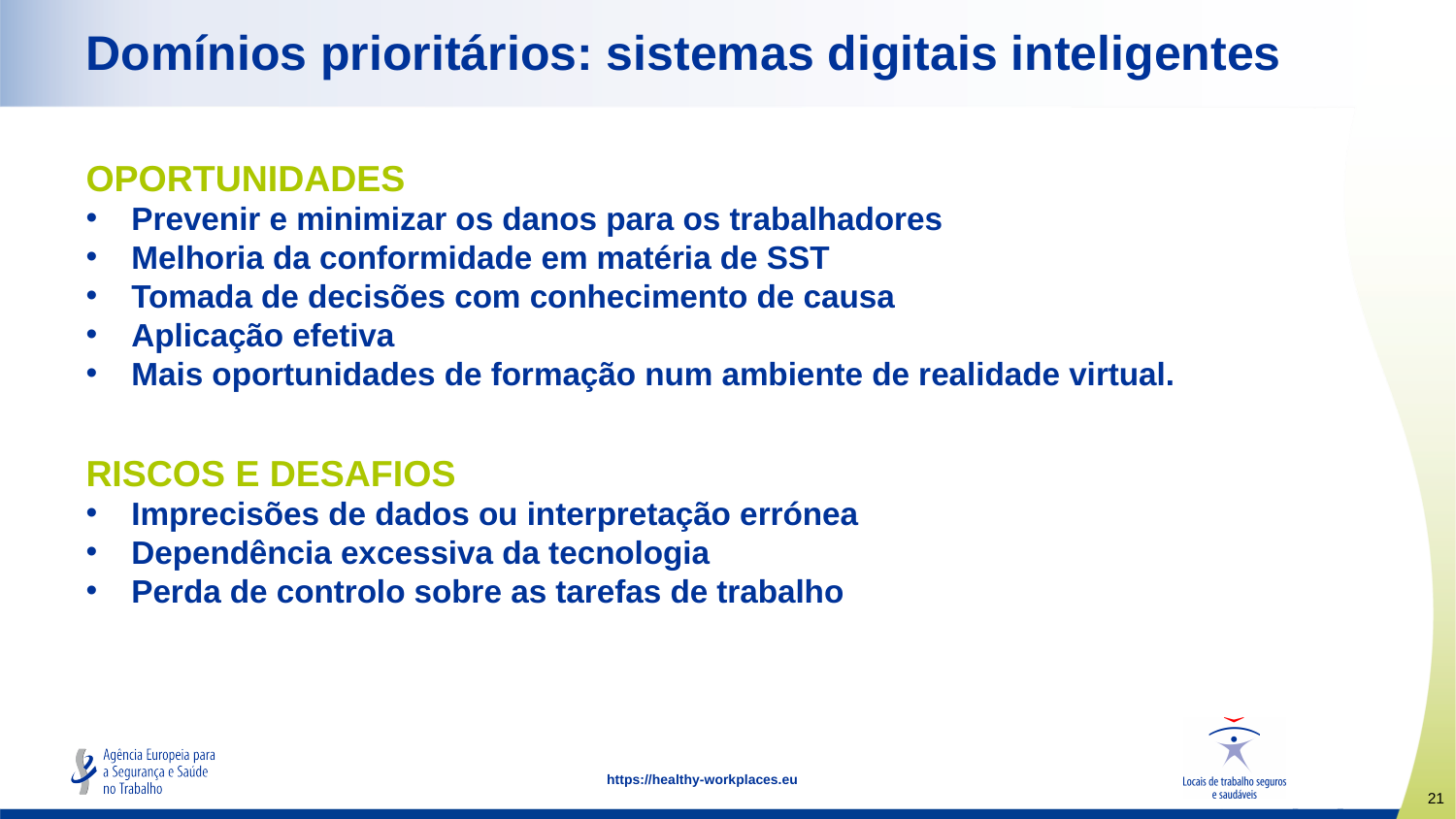

# Domínios prioritários: sistemas digitais inteligentes
OPORTUNIDADES
Prevenir e minimizar os danos para os trabalhadores
Melhoria da conformidade em matéria de SST
Tomada de decisões com conhecimento de causa
Aplicação efetiva
Mais oportunidades de formação num ambiente de realidade virtual.

RISCOS E DESAFIOS
Imprecisões de dados ou interpretação errónea
Dependência excessiva da tecnologia
Perda de controlo sobre as tarefas de trabalho